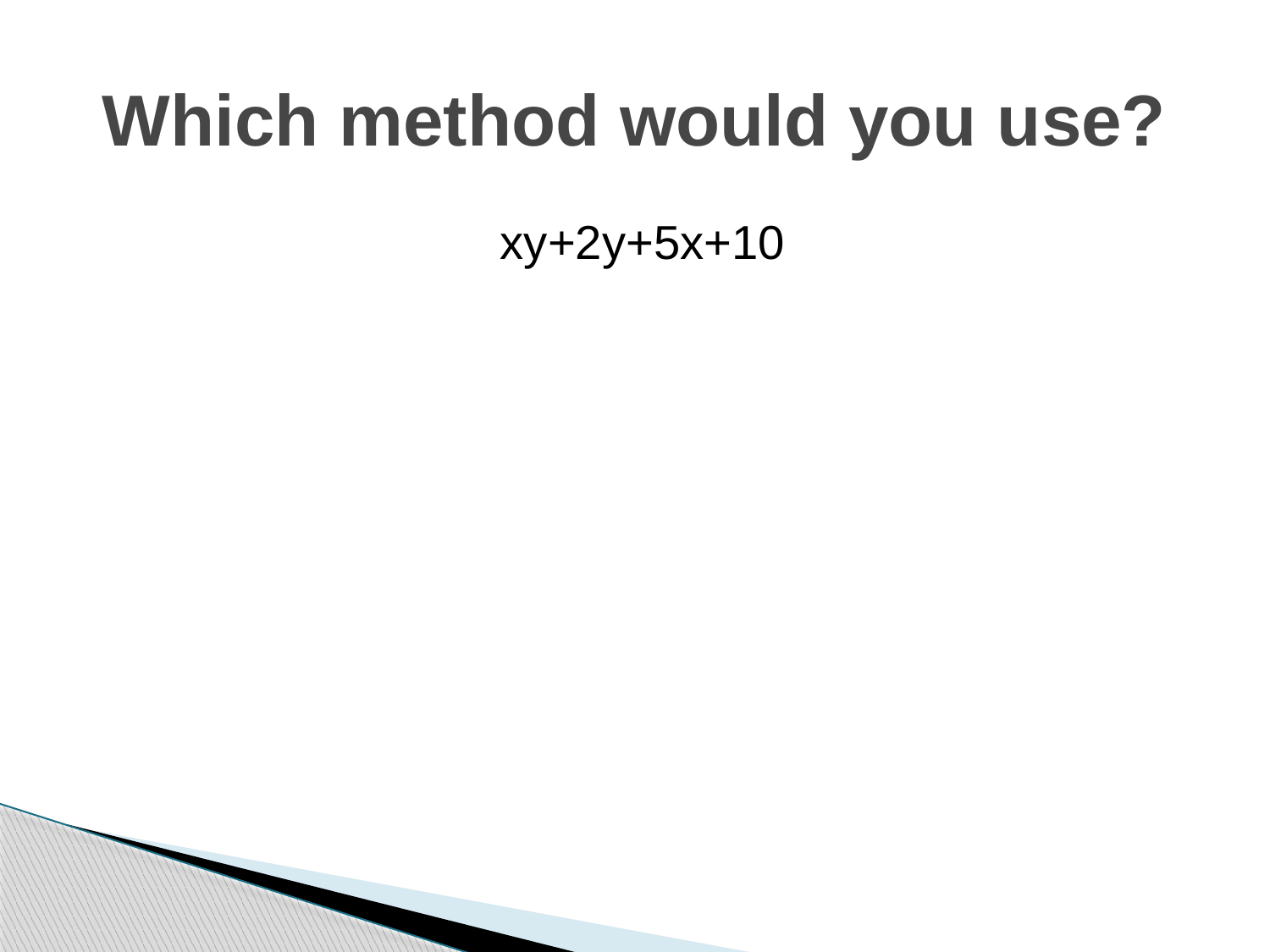

# Which method would you use?
xy+2y+5x+10